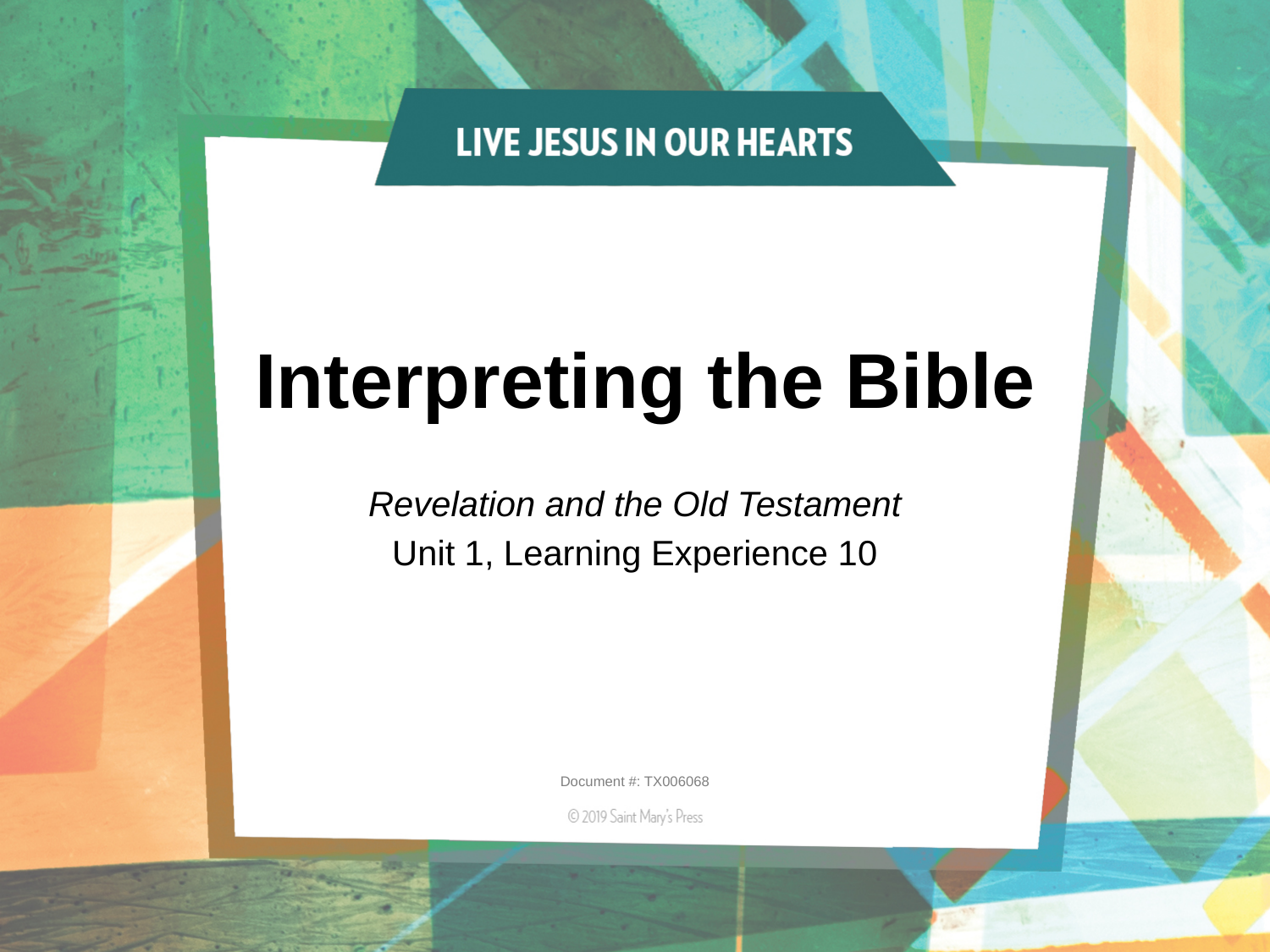

# Interpreting the Bible
Revelation and the Old Testament
Unit 1, Learning Experience 10
Document #: TX006068